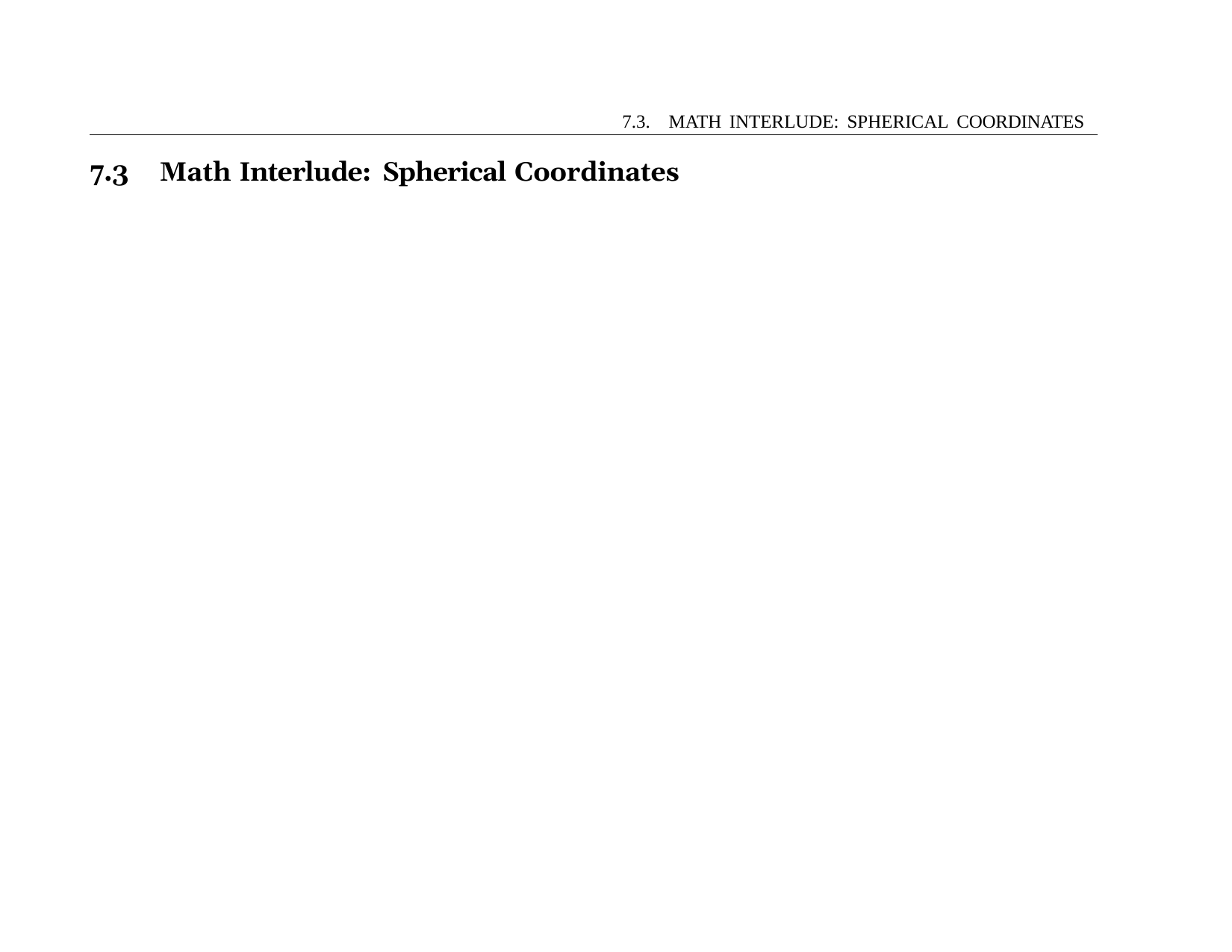

7.3.  MATH INTERLUDE: SPHERICAL COORDINATES

7.3	Math Interlude: Spherical Coordinates